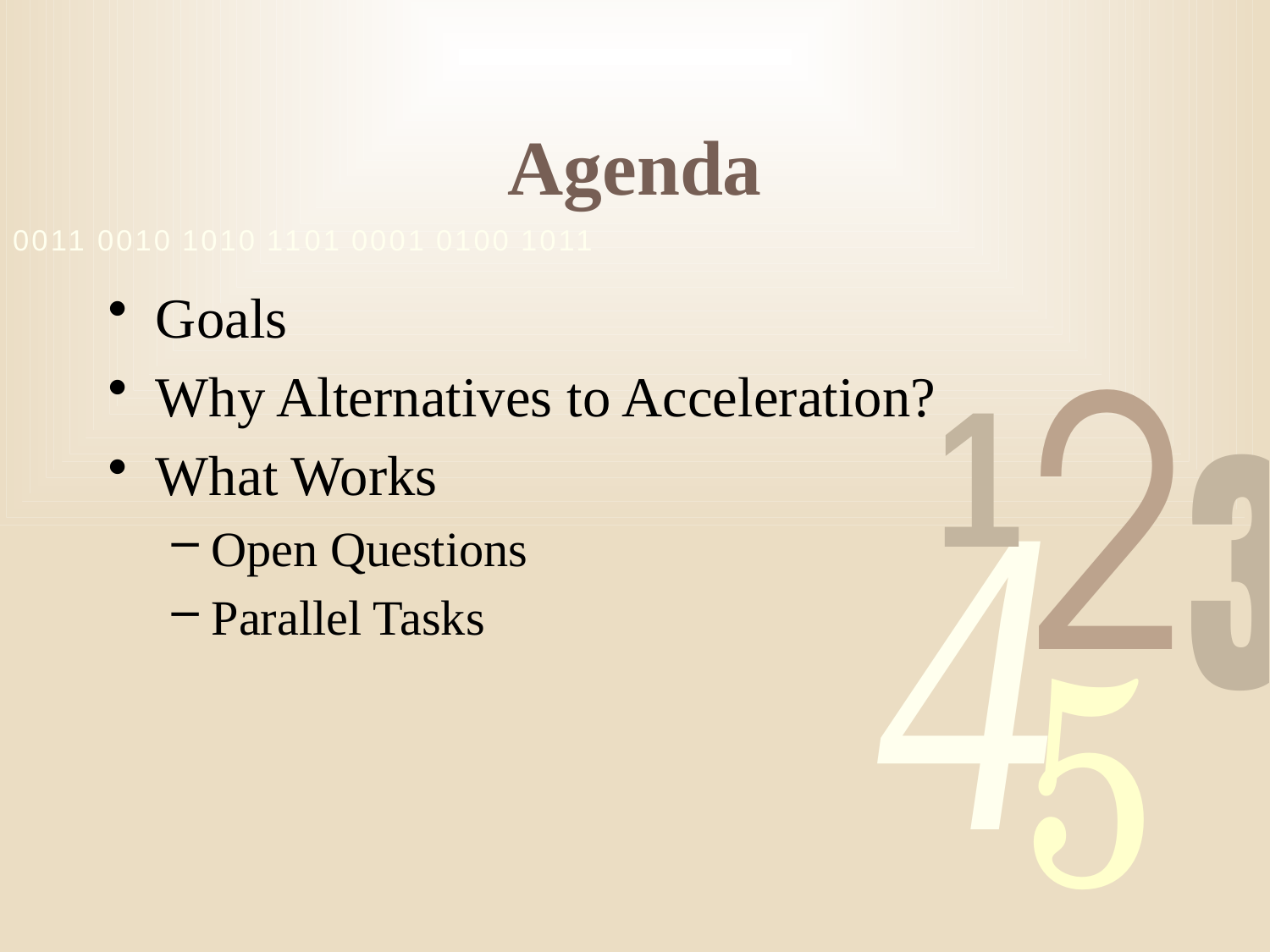

# Agenda
Goals
Why Alternatives to Acceleration?
What Works
Open Questions
Parallel Tasks